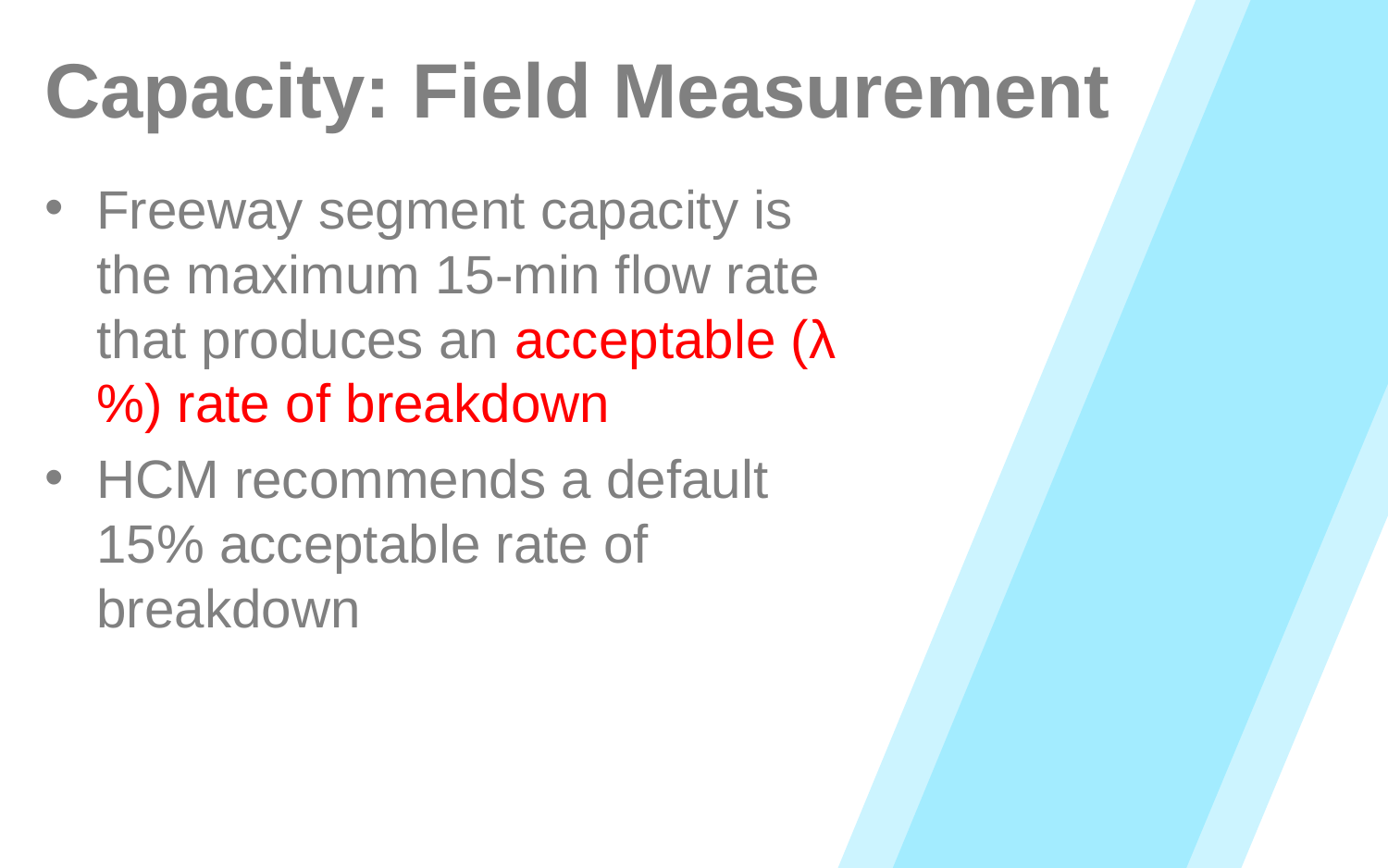

# Capacity: Field Measurement
Freeway segment capacity is the maximum 15-min flow rate that produces an acceptable (λ%) rate of breakdown
HCM recommends a default 15% acceptable rate of breakdown